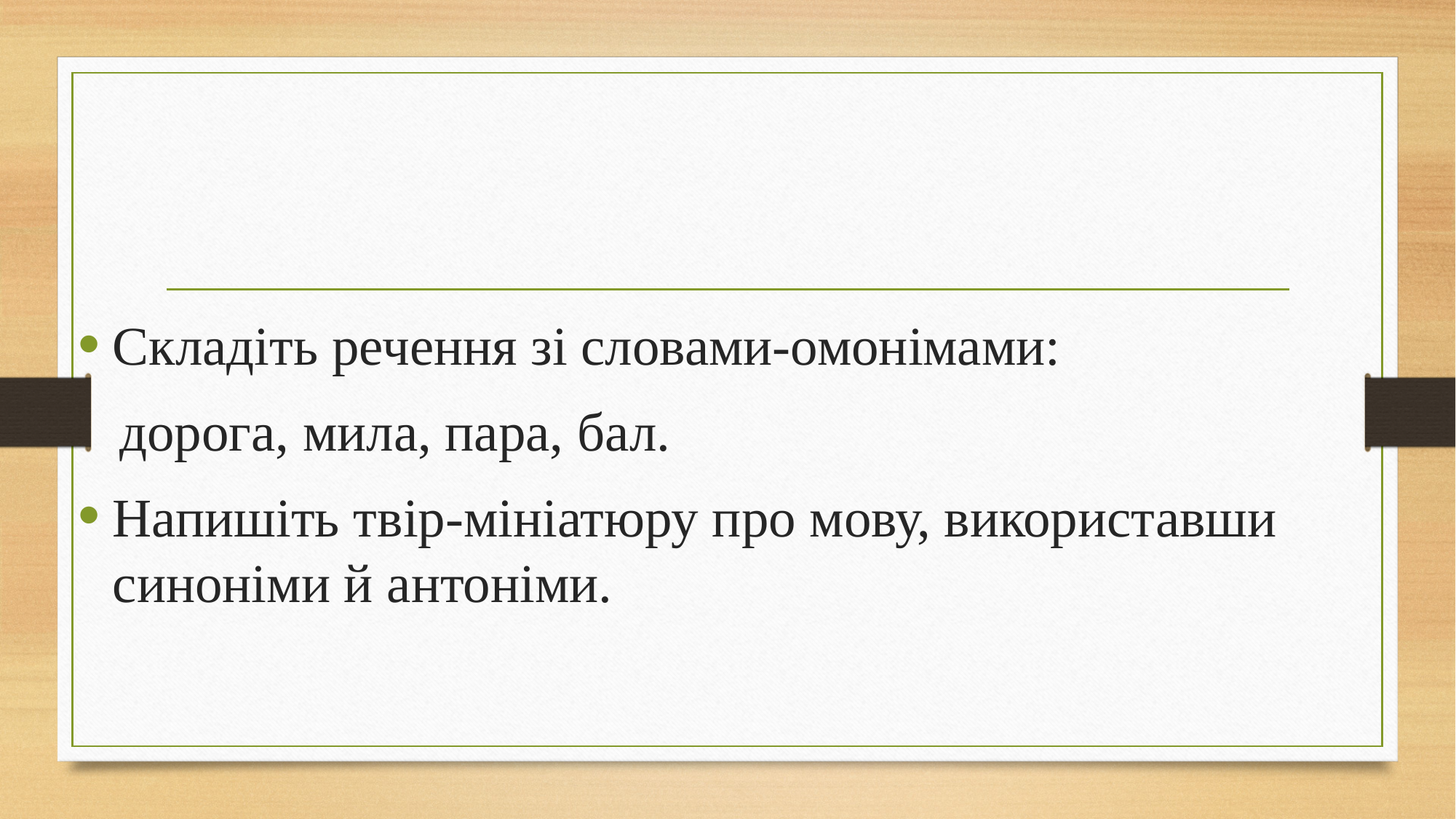

Складіть речення зі словами-омонімами:
   дорога, мила, пара, бал.
Напишіть твір-мініатюру про мову, використавши синоніми й антоніми.